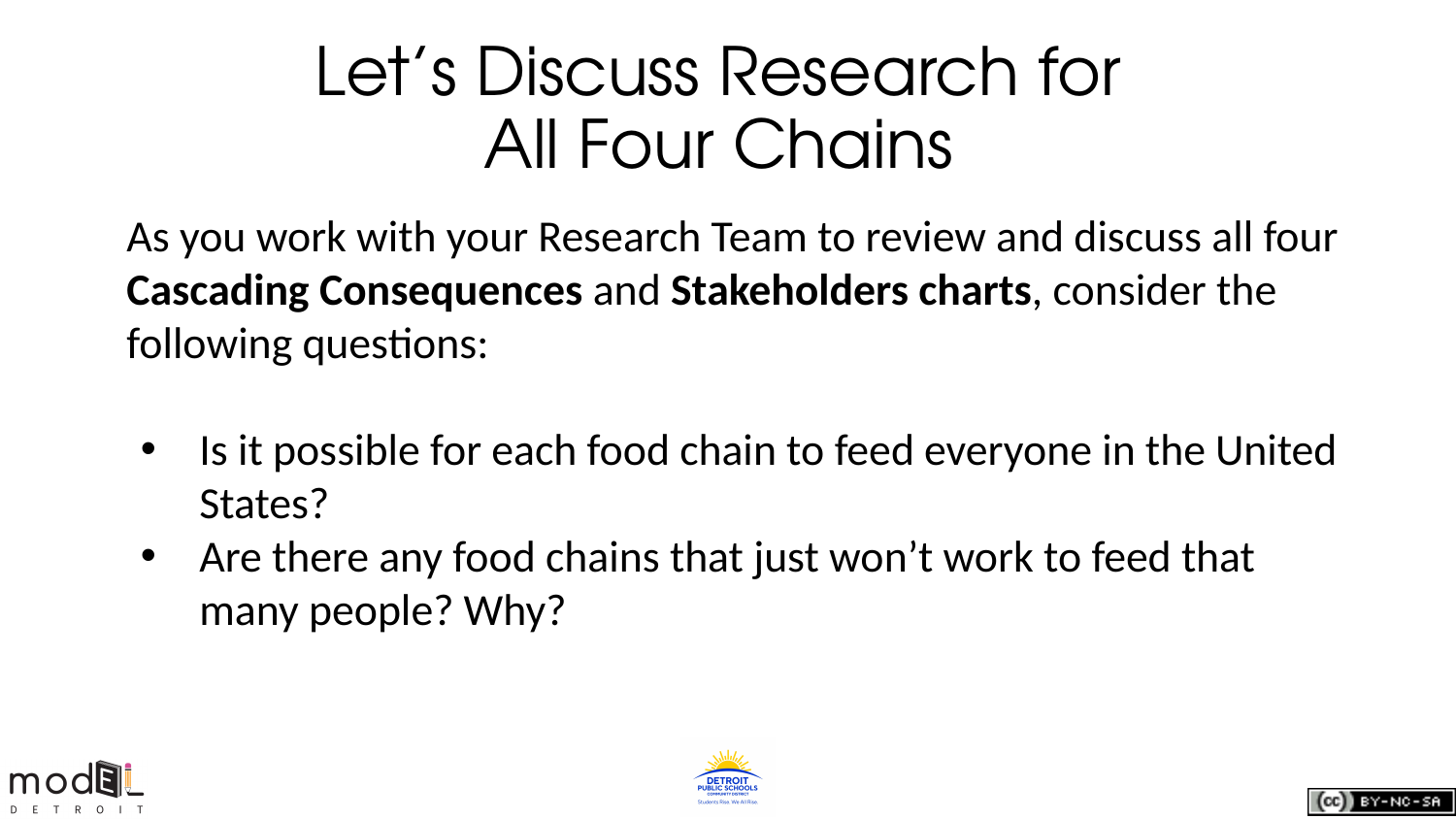

# Let’s Discuss Research for
All Four Chains
As you work with your Research Team to review and discuss all four Cascading Consequences and Stakeholders charts, consider the following questions:

Is it possible for each food chain to feed everyone in the United States?
Are there any food chains that just won’t work to feed that many people? Why?